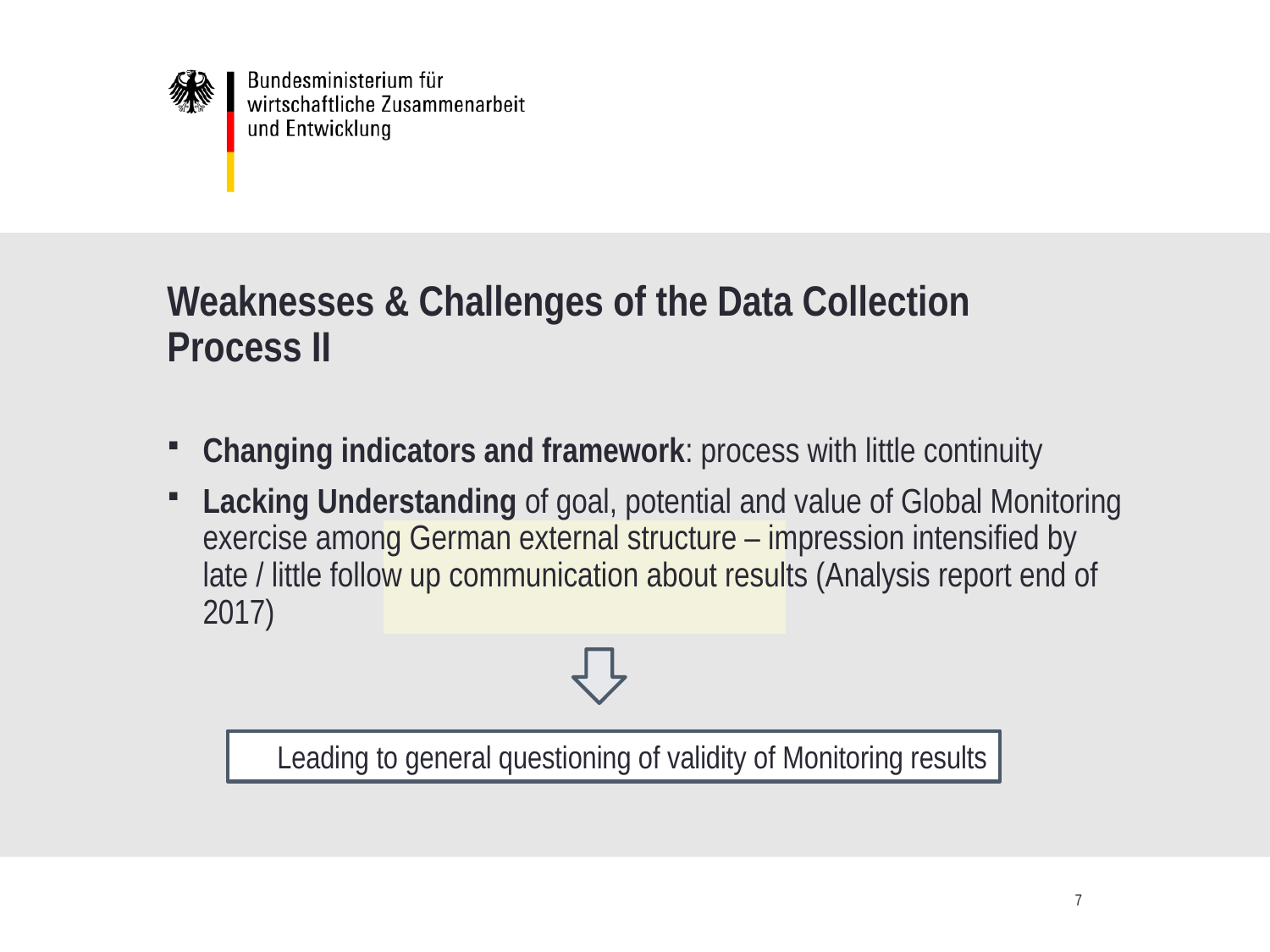

# Weaknesses & Challenges of the Data Collection Process II

Changing indicators and framework: process with little continuity
Lacking Understanding of goal, potential and value of Global Monitoring exercise among German external structure – impression intensified by late / little follow up communication about results (Analysis report end of 2017)

Leading to general questioning of validity of Monitoring results
7